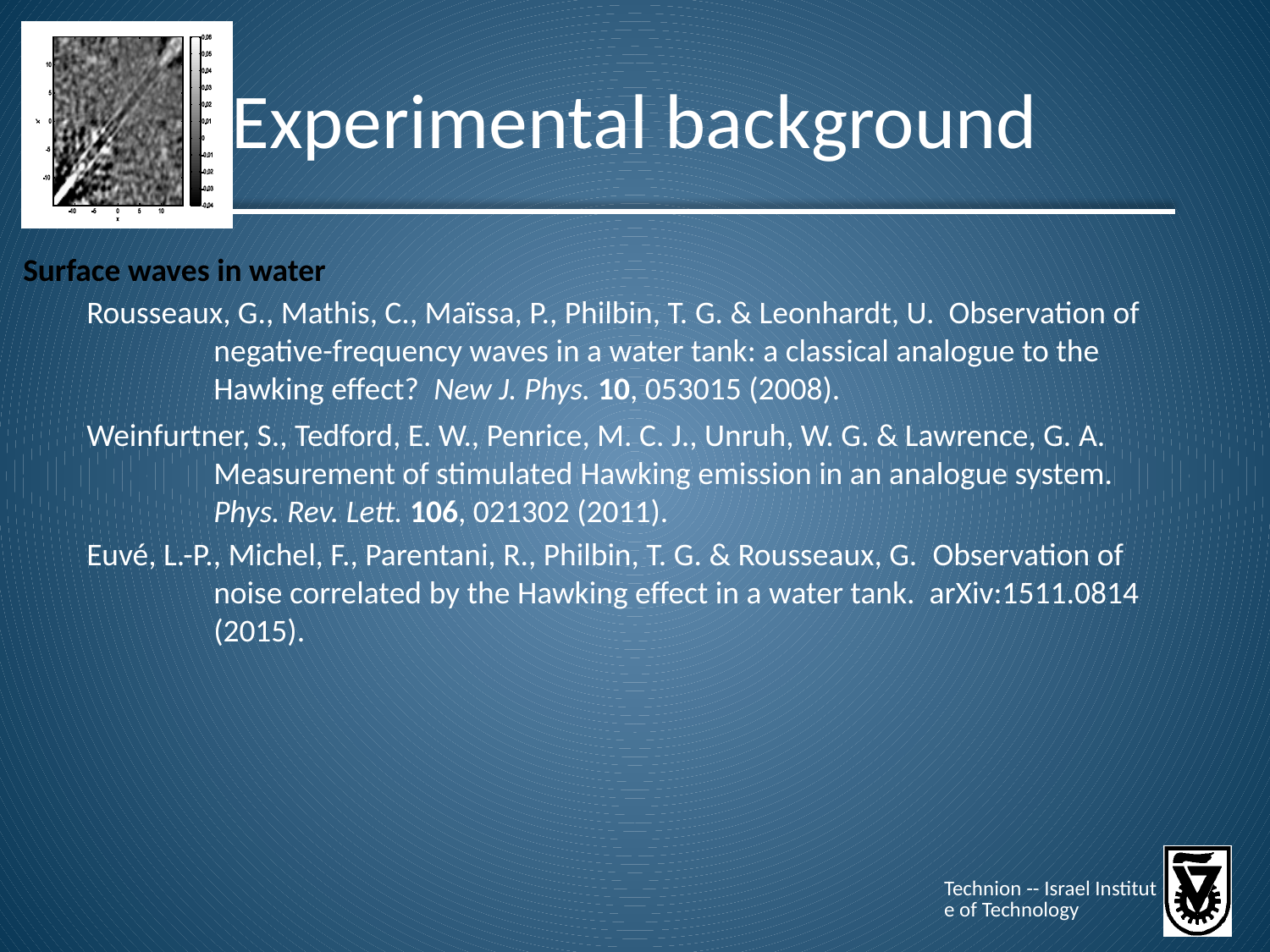

# Experimental background
Surface waves in water
Rousseaux, G., Mathis, C., Maïssa, P., Philbin, T. G. & Leonhardt, U.  Observation of 	negative-frequency waves in a water tank: a classical analogue to the 	Hawking effect?  New J. Phys. 10, 053015 (2008).
Weinfurtner, S., Tedford, E. W., Penrice, M. C. J., Unruh, W. G. & Lawrence, G. A.  	Measurement of stimulated Hawking emission in an analogue system.  	Phys. Rev. Lett. 106, 021302 (2011).
Euvé, L.-P., Michel, F., Parentani, R., Philbin, T. G. & Rousseaux, G.  Observation of 	noise correlated by the Hawking effect in a water tank.  arXiv:1511.0814 	(2015).
Technion -- Israel Institute of Technology